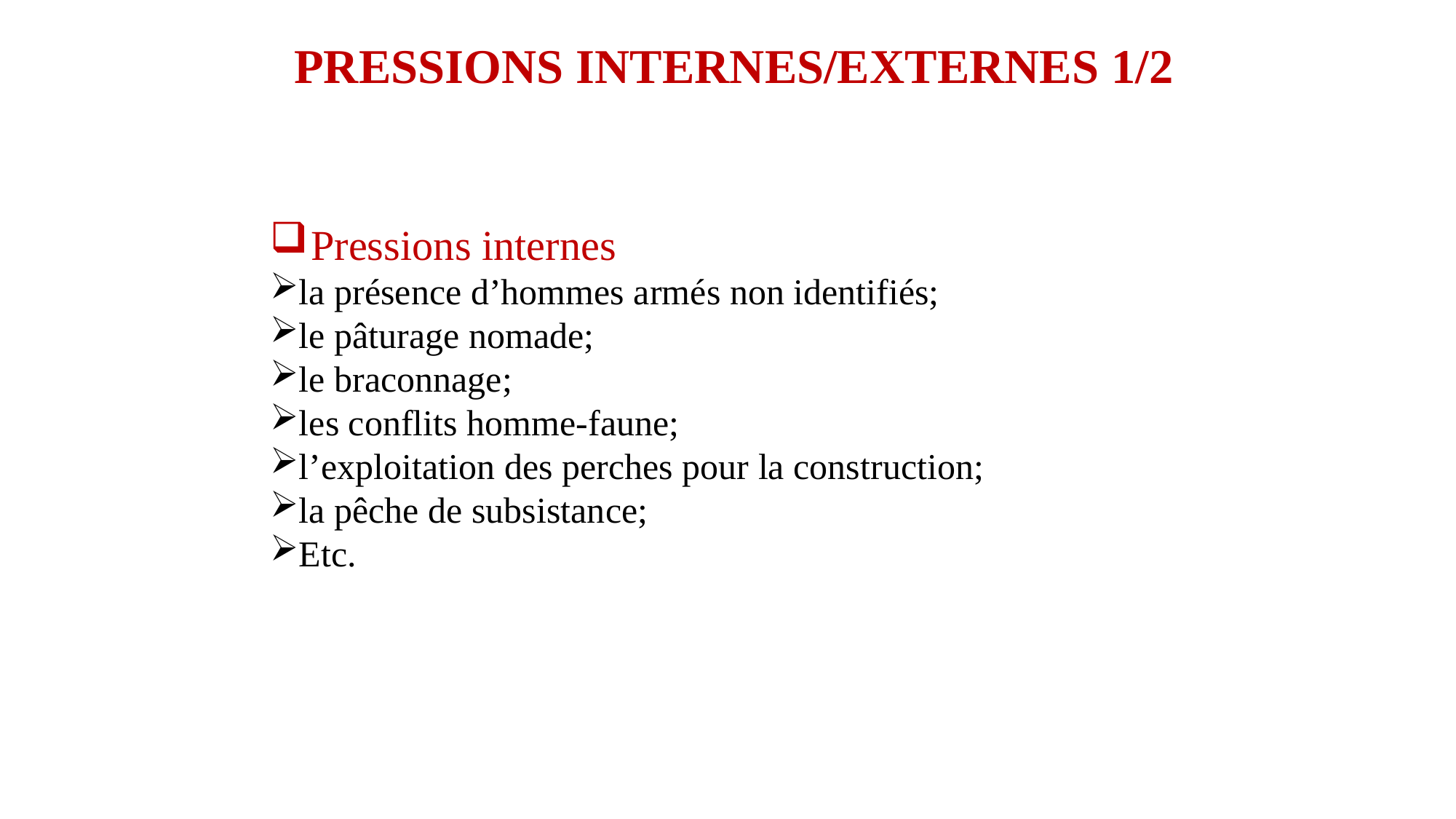

# PRESSIONS INTERNES/EXTERNES 1/2
Pressions internes
la présence d’hommes armés non identifiés;
le pâturage nomade;
le braconnage;
les conflits homme-faune;
l’exploitation des perches pour la construction;
la pêche de subsistance;
Etc.